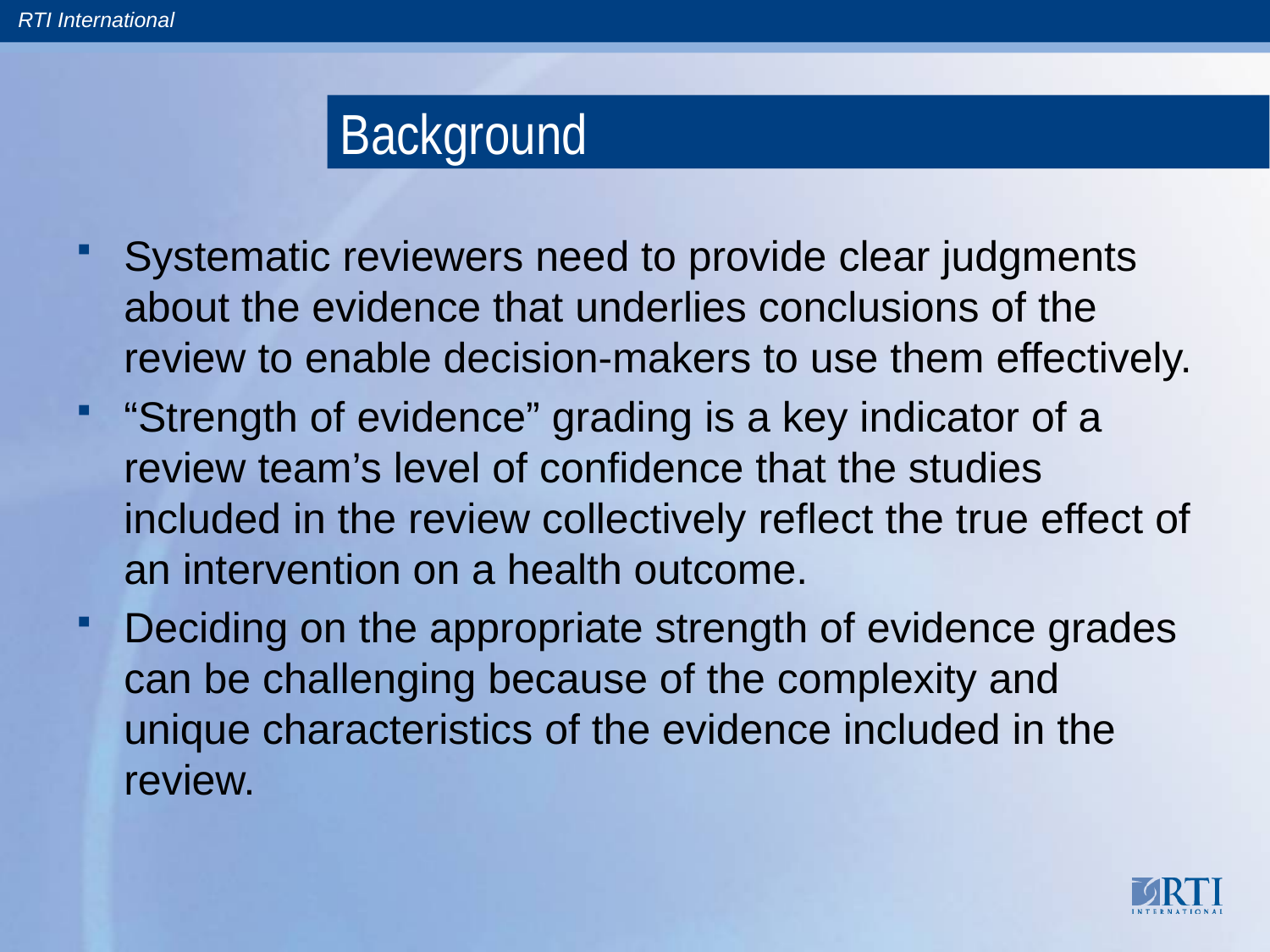

# Background
Systematic reviewers need to provide clear judgments about the evidence that underlies conclusions of the review to enable decision-makers to use them effectively.
“Strength of evidence” grading is a key indicator of a review team’s level of confidence that the studies included in the review collectively reflect the true effect of an intervention on a health outcome.
Deciding on the appropriate strength of evidence grades can be challenging because of the complexity and unique characteristics of the evidence included in the review.